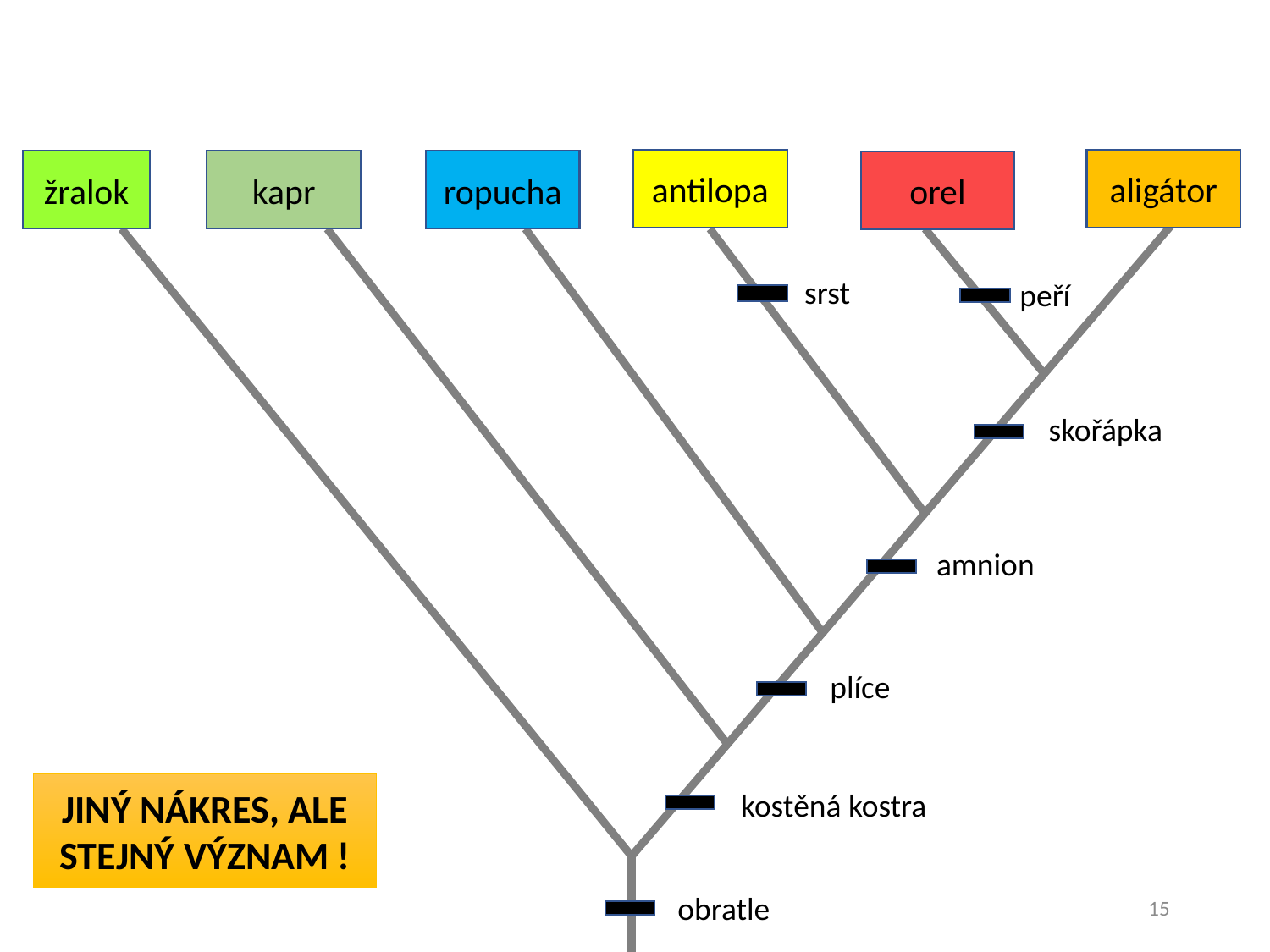

antilopa
aligátor
žralok
kapr
ropucha
orel
srst
peří

skořápka

amnion

plíce

JINÝ NÁKRES, ALE STEJNÝ VÝZNAM !
kostěná kostra

obratle

15